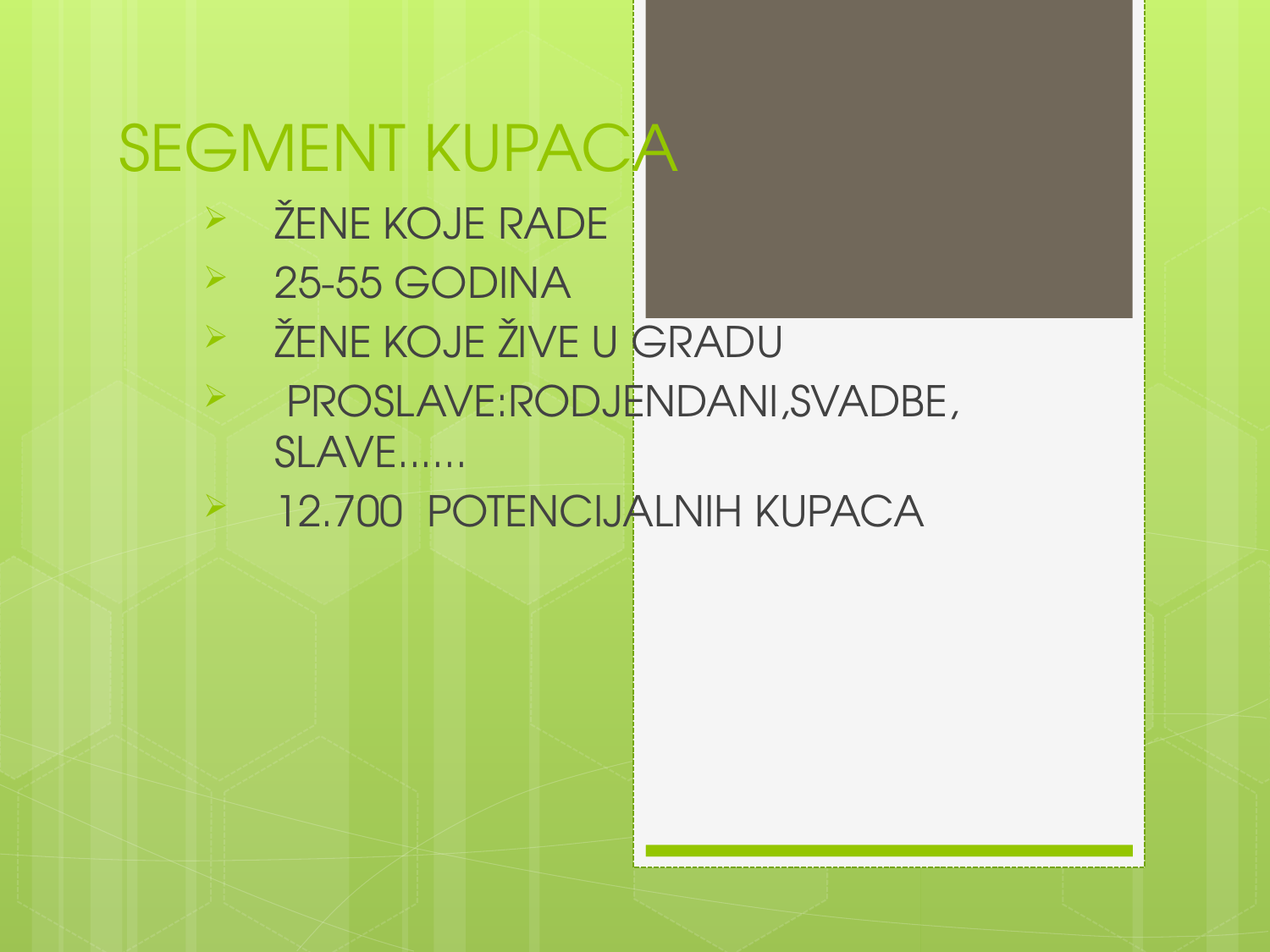

# SEGMENT KUPACA
ŽENE KOJE RADE
25-55 GODINA
ŽENE KOJE ŽIVE U GRADU
 PROSLAVE:RODJENDANI,SVADBE, SLAVE......
12.700  POTENCIJALNIH KUPACA